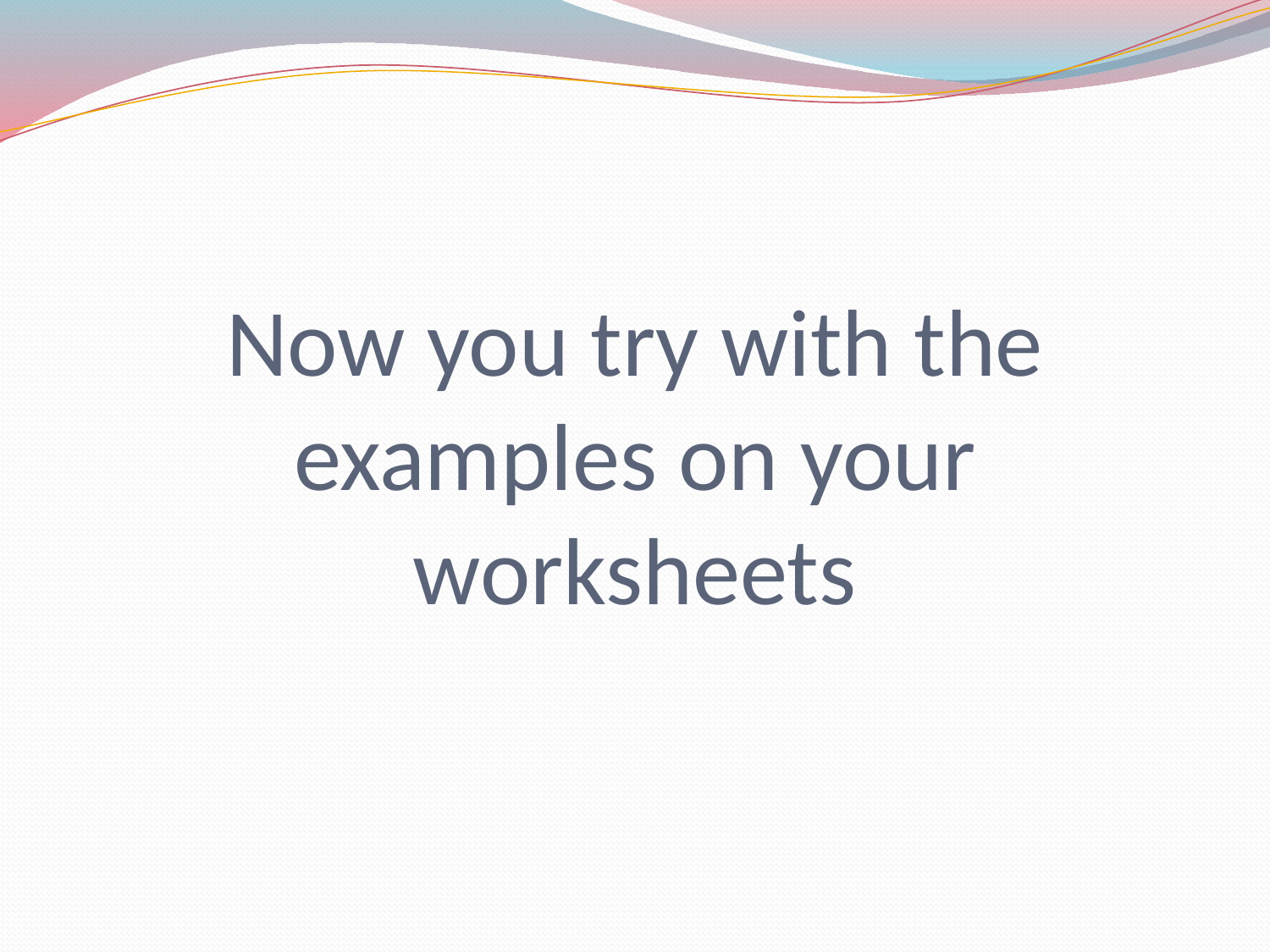

# Now you try with the examples on your worksheets